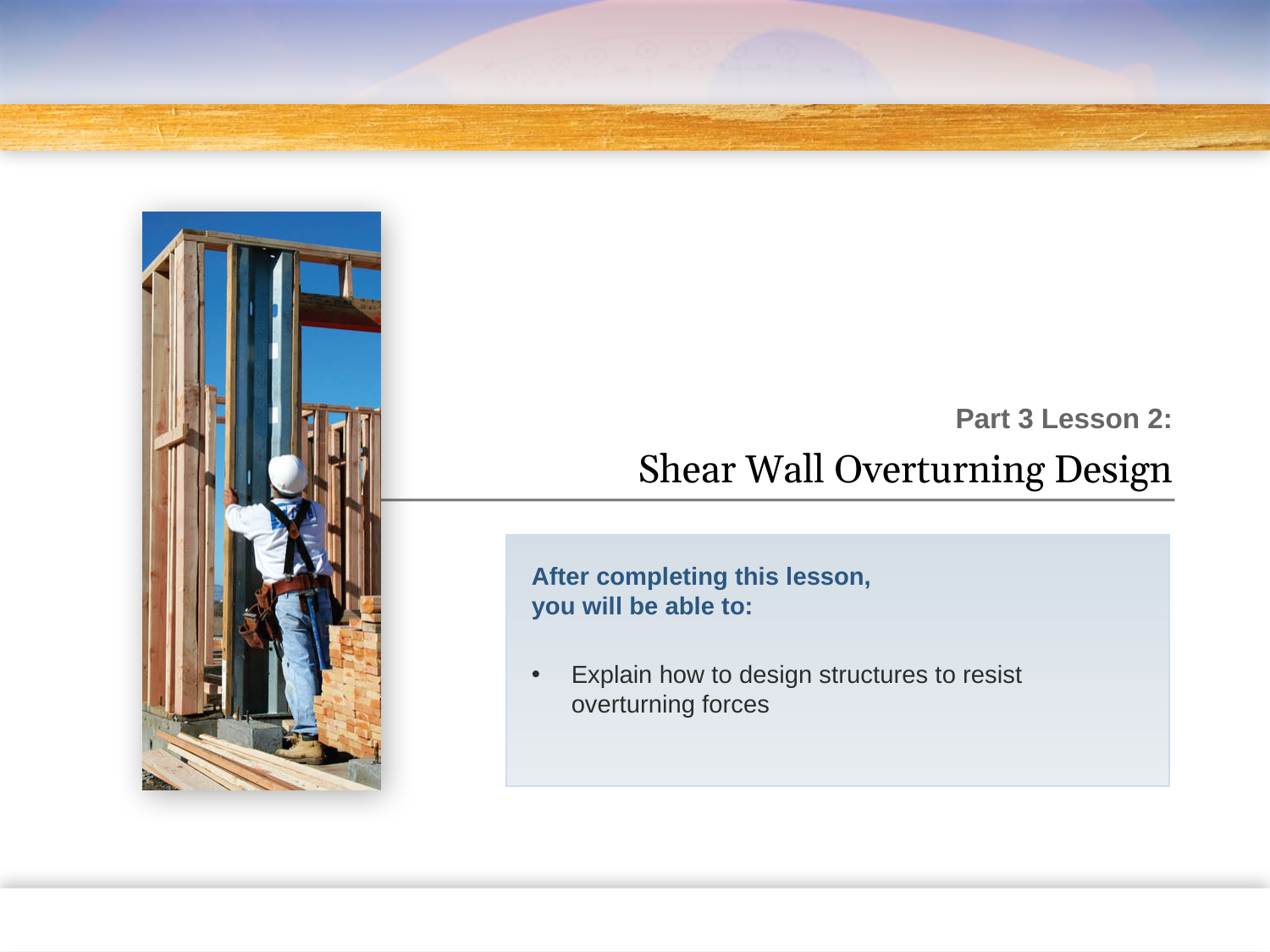

Part 3 Lesson 2:
Shear Wall Overturning Design
After completing this lesson,
you will be able to:

Explain how to design structures to resist overturning forces